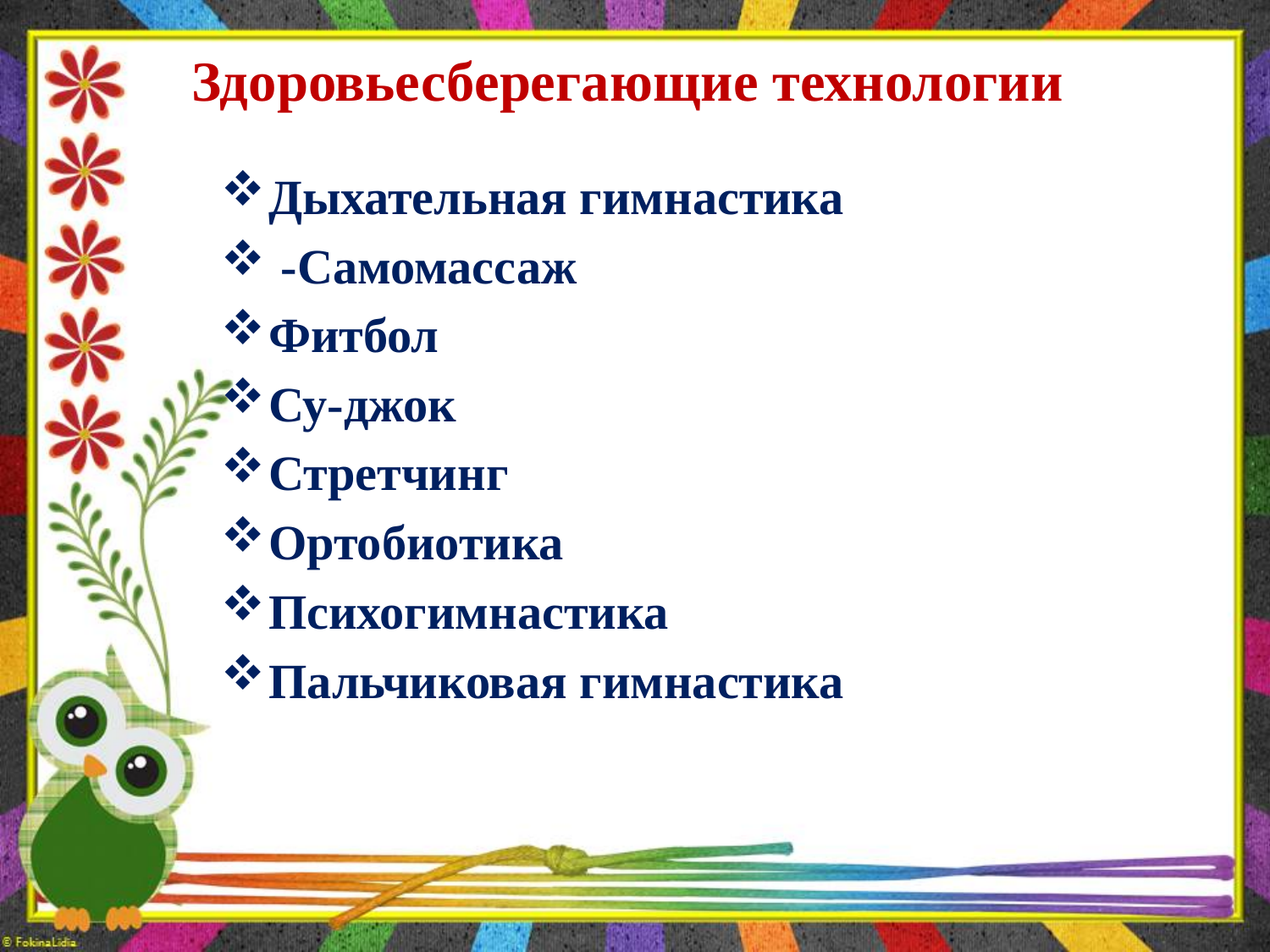

# Здоровьесберегающие технологии
Дыхательная гимнастика
 -Самомассаж
Фитбол
Су-джок
Стретчинг
Ортобиотика
Психогимнастика
Пальчиковая гимнастика